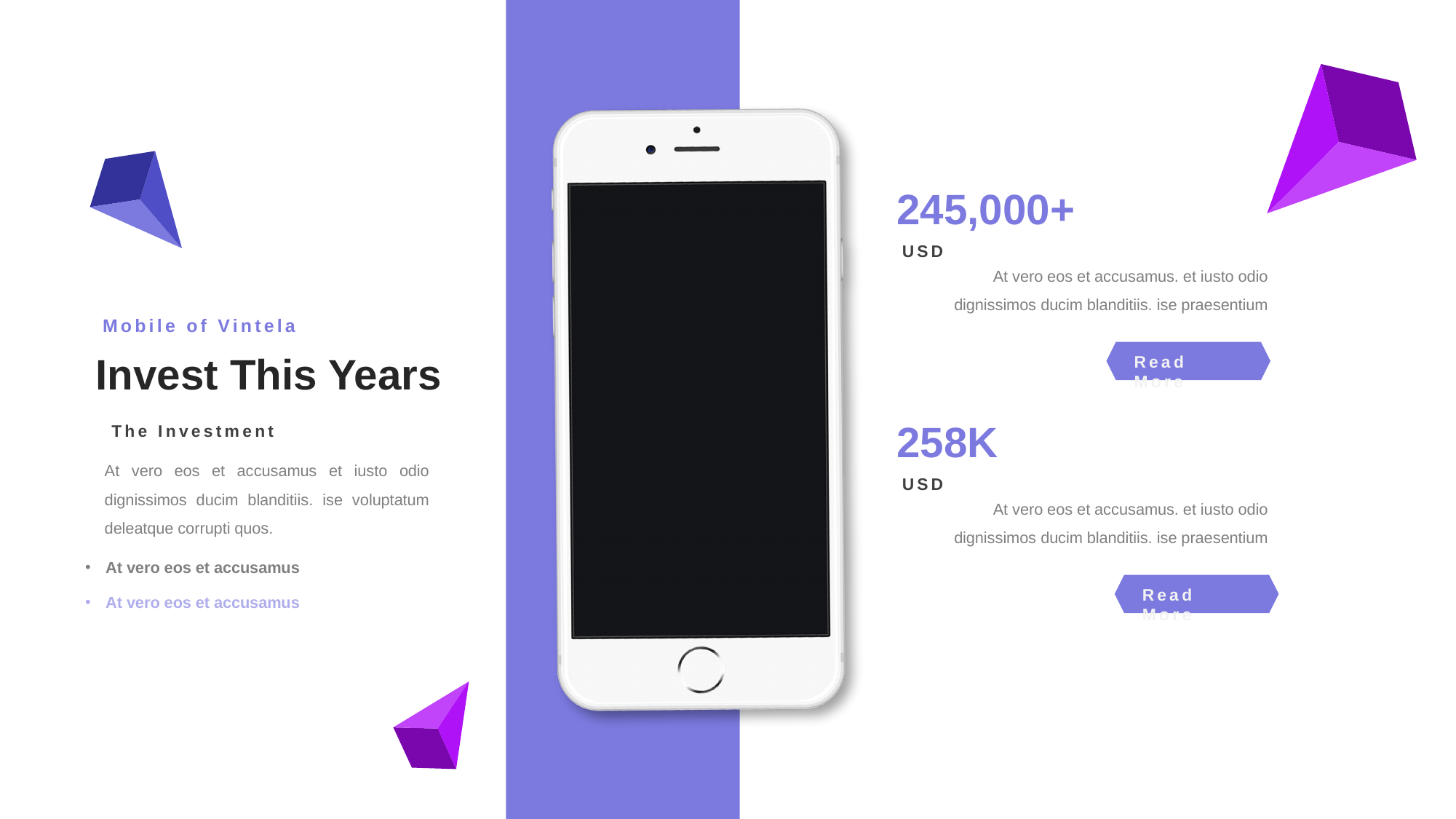

245,000+

USD
At vero eos et accusamus. et iusto odio dignissimos ducim blanditiis. ise praesentium
Mobile of Vintela
Invest This Years
Read More
258K
The Investment
At vero eos et accusamus et iusto odio dignissimos ducim blanditiis. ise voluptatum deleatque corrupti quos.
USD
At vero eos et accusamus. et iusto odio dignissimos ducim blanditiis. ise praesentium
At vero eos et accusamus
Read More
At vero eos et accusamus